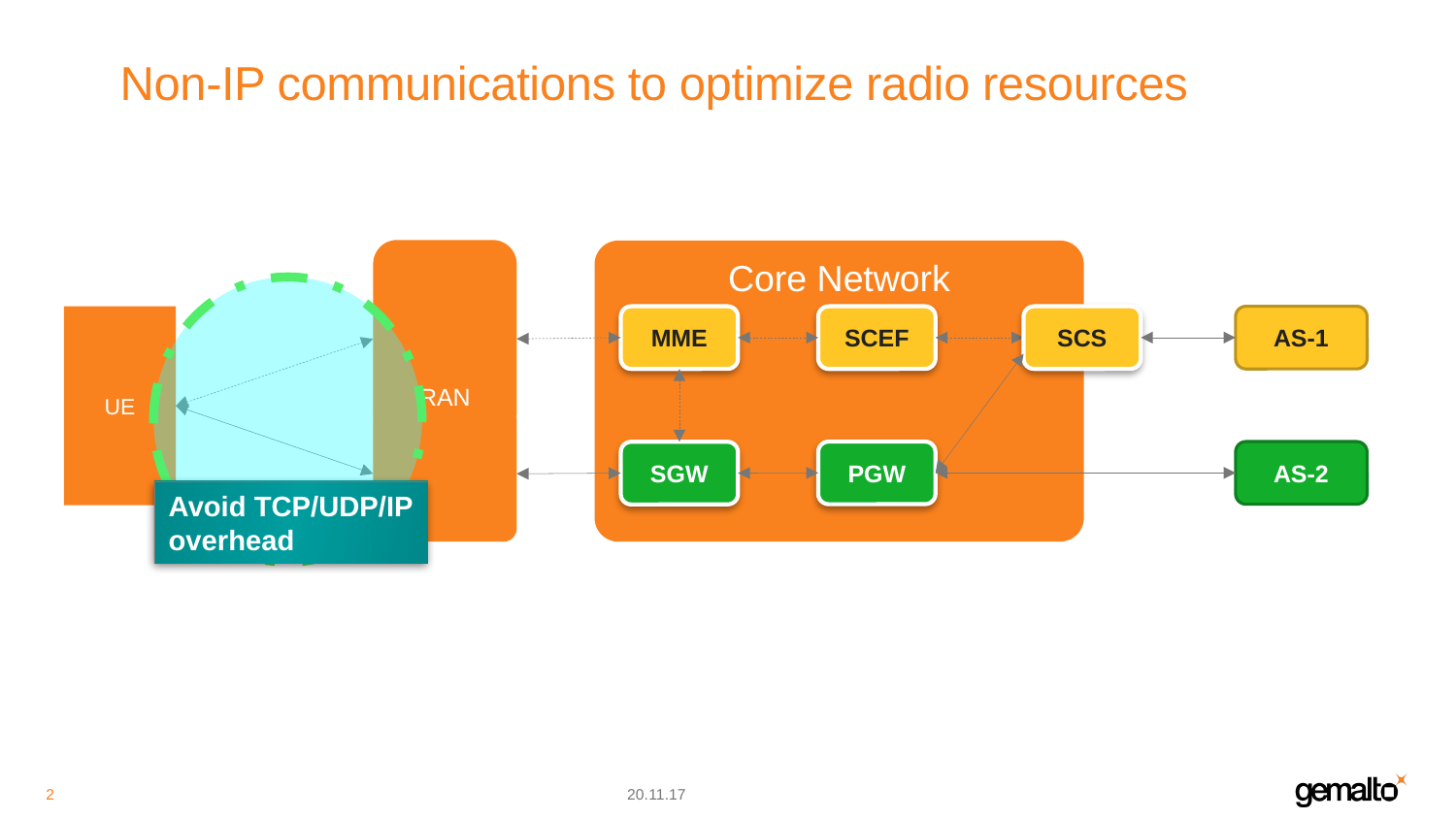

# Non-IP communications to optimize radio resources

RAN
Core Network

UE
MME
SCEF
SCS
AS-1

PGW
AS-2
SGW
Avoid TCP/UDP/IP
overhead
2
20.11.17